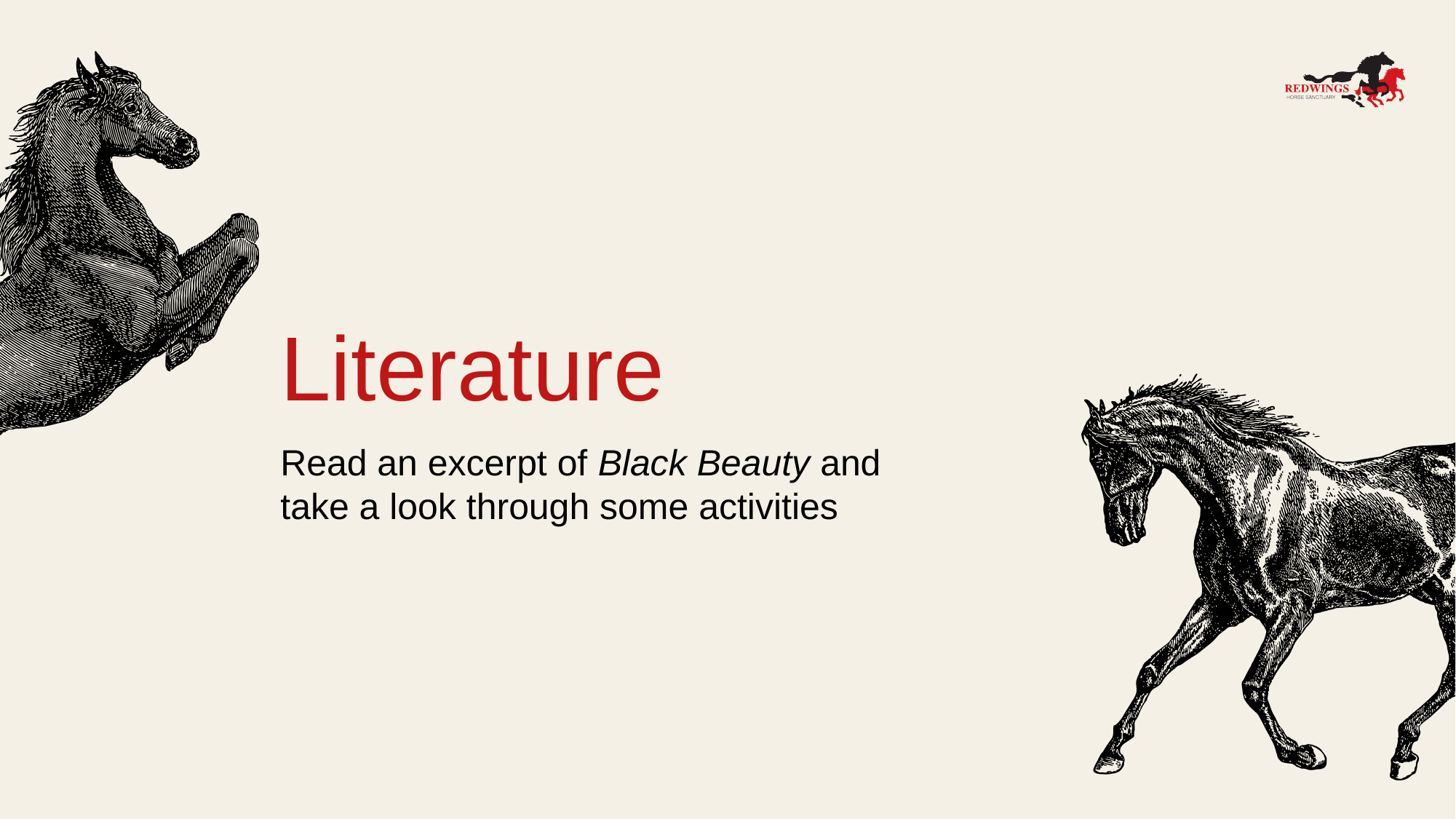

# Literature
Read an excerpt of Black Beauty and
take a look through some activities